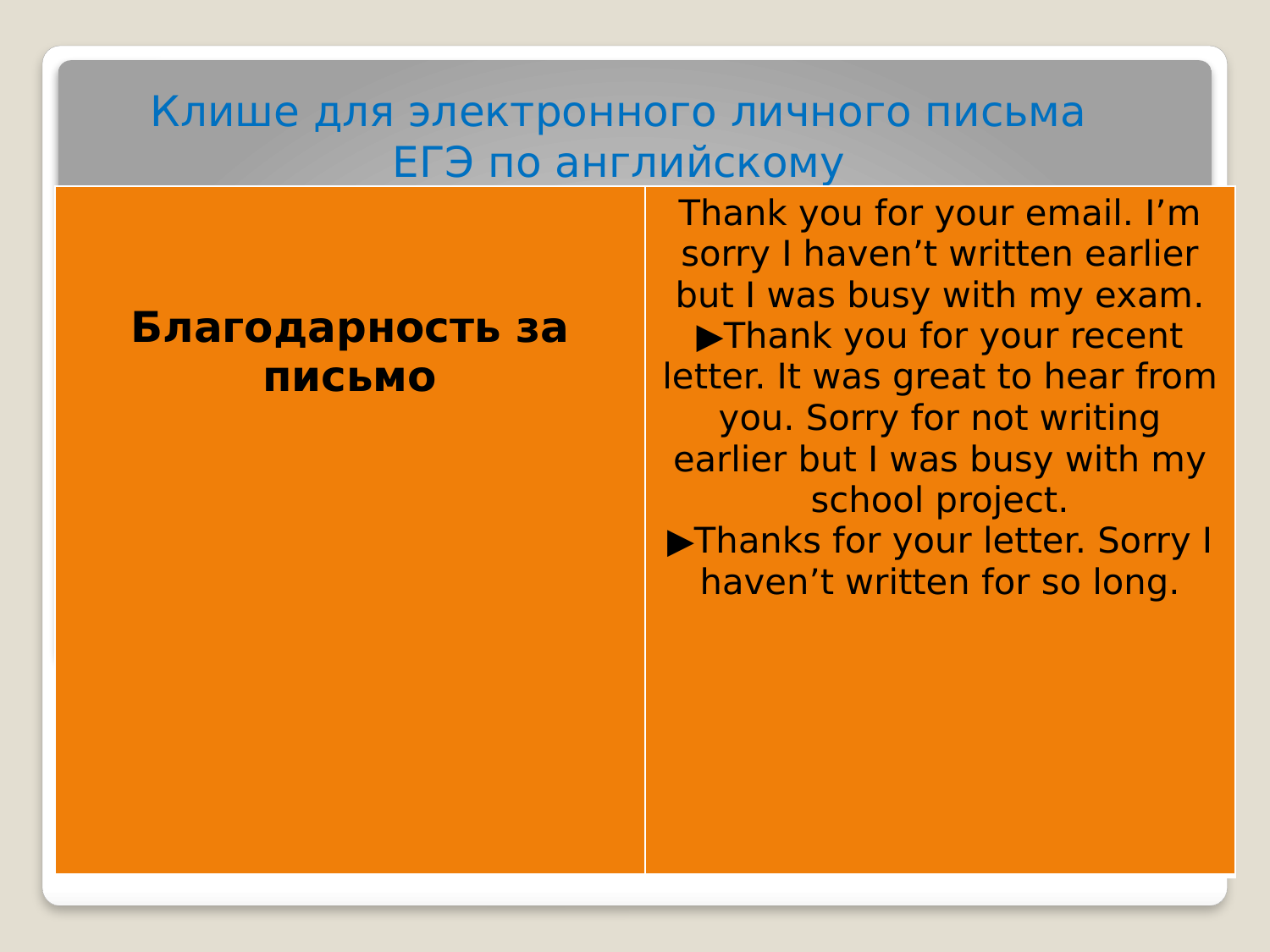

# Клише для электронного личного письма ЕГЭ по английскому
| Благодарность за письмо | Thank you for your email. I’m sorry I haven’t written earlier but I was busy with my exam. ▶️Thank you for your recent letter. It was great to hear from you. Sorry for not writing earlier but I was busy with my school project. ▶️Thanks for your letter. Sorry I haven’t written for so long. |
| --- | --- |